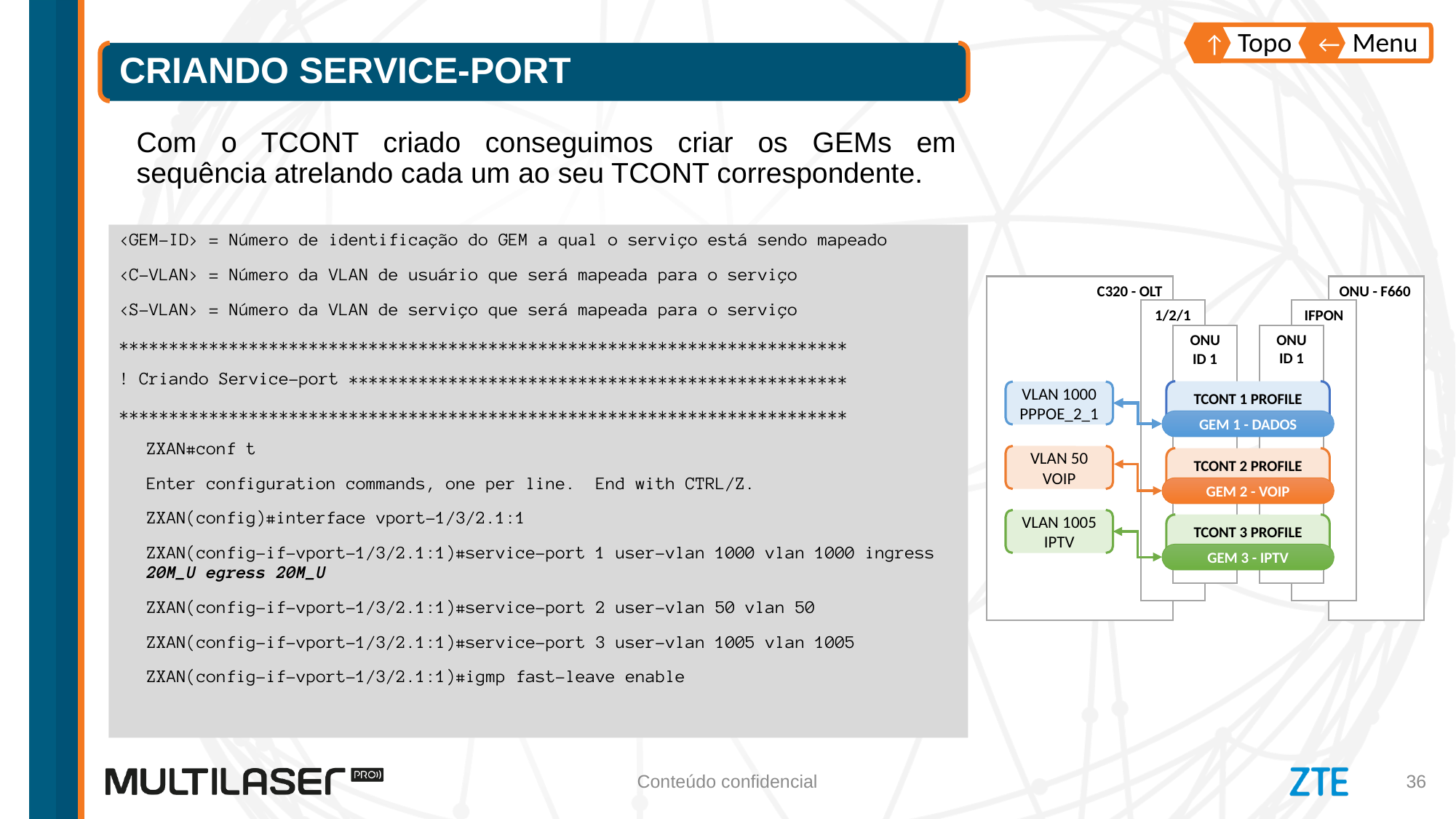

Topo
↑
Menu
←
# Criando service-port
Com o TCONT criado conseguimos criar os GEMs em sequência atrelando cada um ao seu TCONT correspondente.
<GEM-ID> = Número de identificação do GEM a qual o serviço está sendo mapeado
<C-VLAN> = Número da VLAN de usuário que será mapeada para o serviço
<S-VLAN> = Número da VLAN de serviço que será mapeada para o serviço
*************************************************************************
! Criando Service-port **************************************************
*************************************************************************
ZXAN#conf t
Enter configuration commands, one per line.  End with CTRL/Z.
ZXAN(config)#interface vport-1/3/2.1:1
ZXAN(config-if-vport-1/3/2.1:1)#service-port 1 user-vlan 1000 vlan 1000 ingress 20M_U egress 20M_U
ZXAN(config-if-vport-1/3/2.1:1)#service-port 2 user-vlan 50 vlan 50
ZXAN(config-if-vport-1/3/2.1:1)#service-port 3 user-vlan 1005 vlan 1005
ZXAN(config-if-vport-1/3/2.1:1)#igmp fast-leave enable
ONU - F660
IFPON
ONU
ID 1
C320 - OLT
1/2/1
ONU
ID 1
TCONT 1 PROFILE DADOS
GEM 1 - DADOS
TCONT 2 PROFILE VOIP
GEM 2 - VOIP
TCONT 3 PROFILE IPTV
GEM 3 - IPTV
VLAN 1000
PPPOE_2_1
VLAN 50
VOIP
VLAN 1005
IPTV
Conteúdo confidencial
36